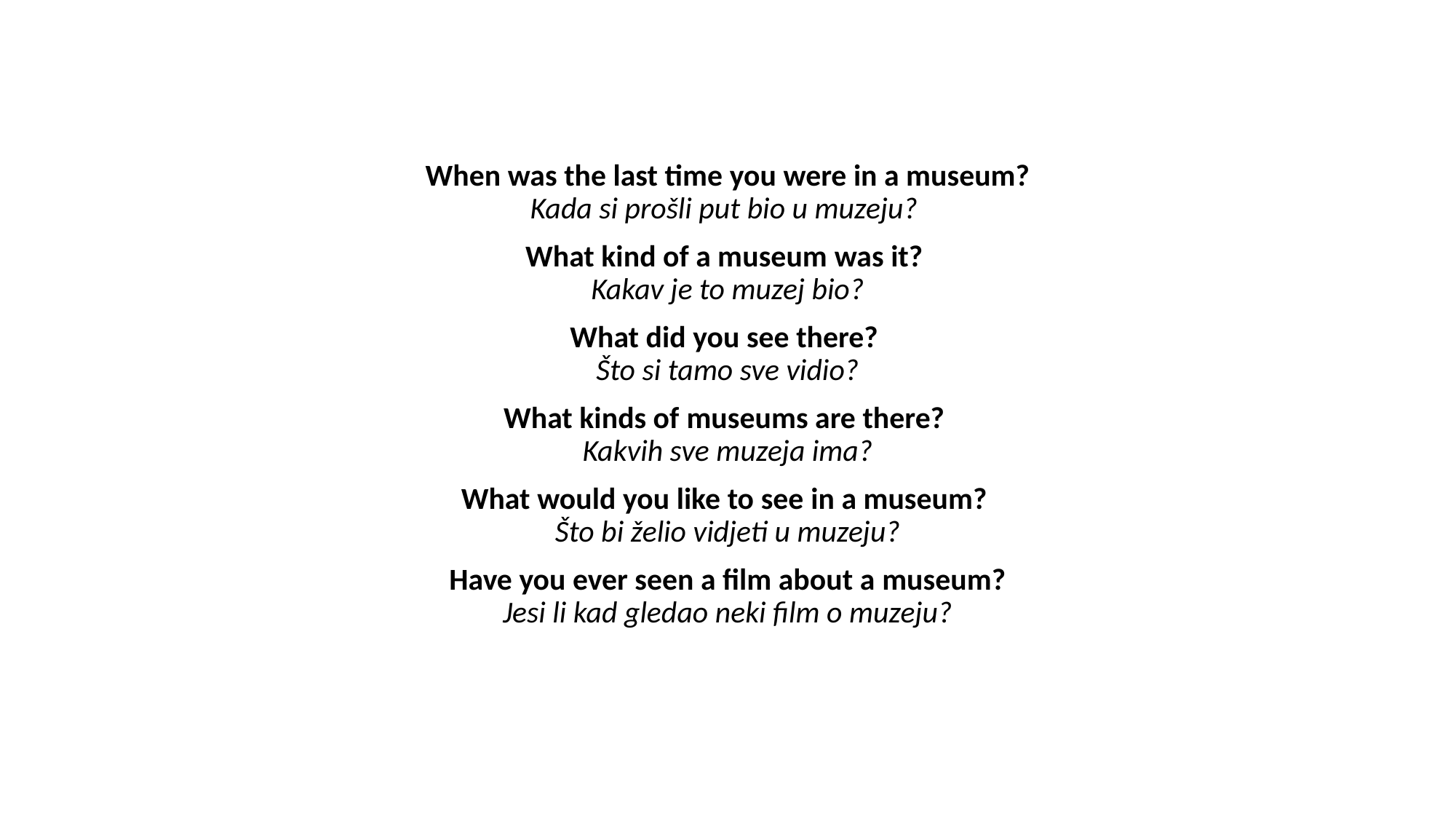

When was the last time you were in a museum?
Kada si prošli put bio u muzeju?
What kind of a museum was it?
Kakav je to muzej bio?
What did you see there?
Što si tamo sve vidio?
What kinds of museums are there?
Kakvih sve muzeja ima?
What would you like to see in a museum?
Što bi želio vidjeti u muzeju?
Have you ever seen a film about a museum?
Jesi li kad gledao neki film o muzeju?